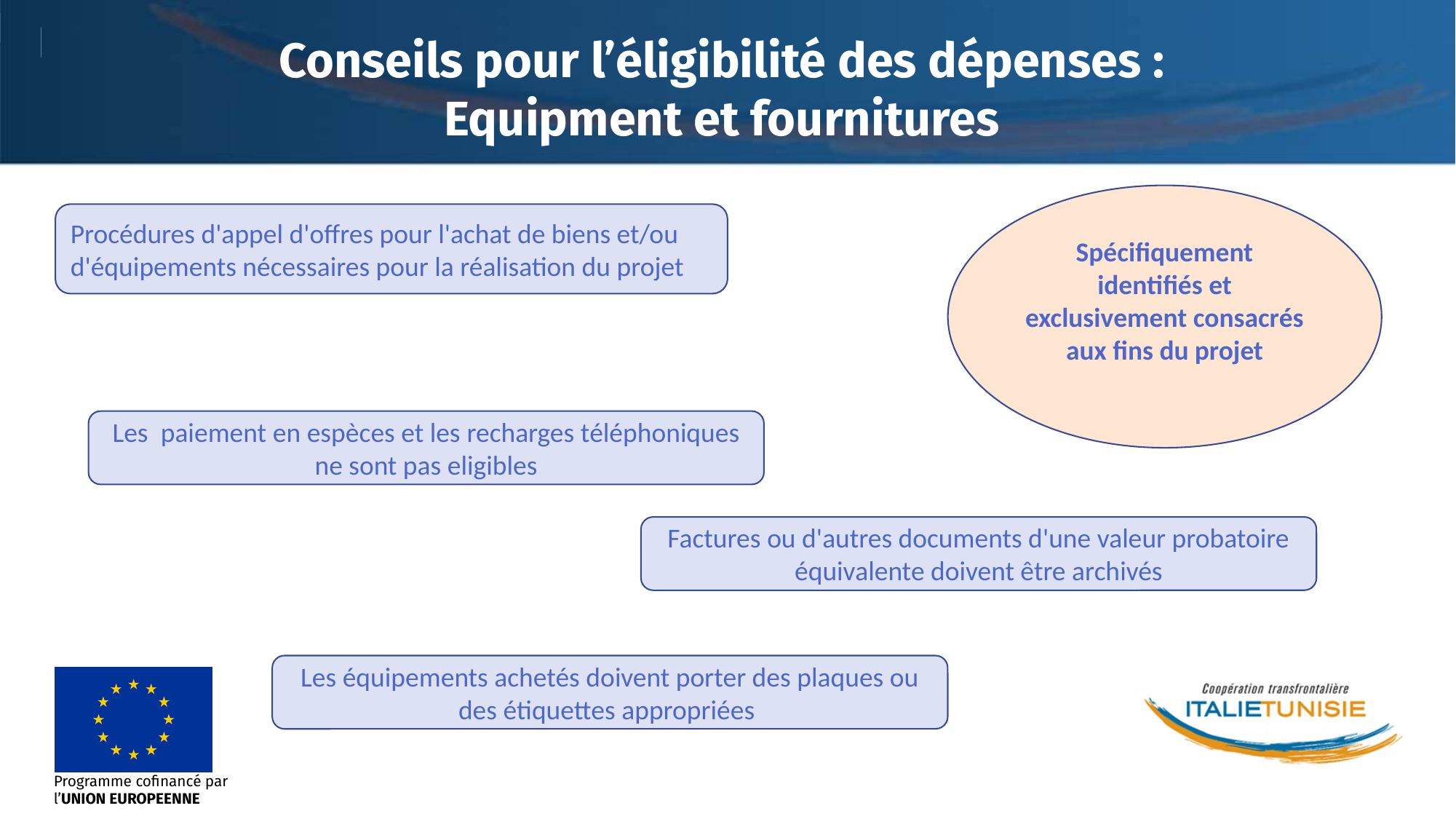

Conseils pour l’éligibilité des dépenses :
Equipment et fournitures
Spécifiquement identifiés et exclusivement consacrés aux fins du projet

Procédures d'appel d'offres pour l'achat de biens et/ou d'équipements nécessaires pour la réalisation du projet
Les  paiement en espèces et les recharges téléphoniques ne sont pas eligibles
Factures ou d'autres documents d'une valeur probatoire équivalente doivent être archivés
Les équipements achetés doivent porter des plaques ou des étiquettes appropriées